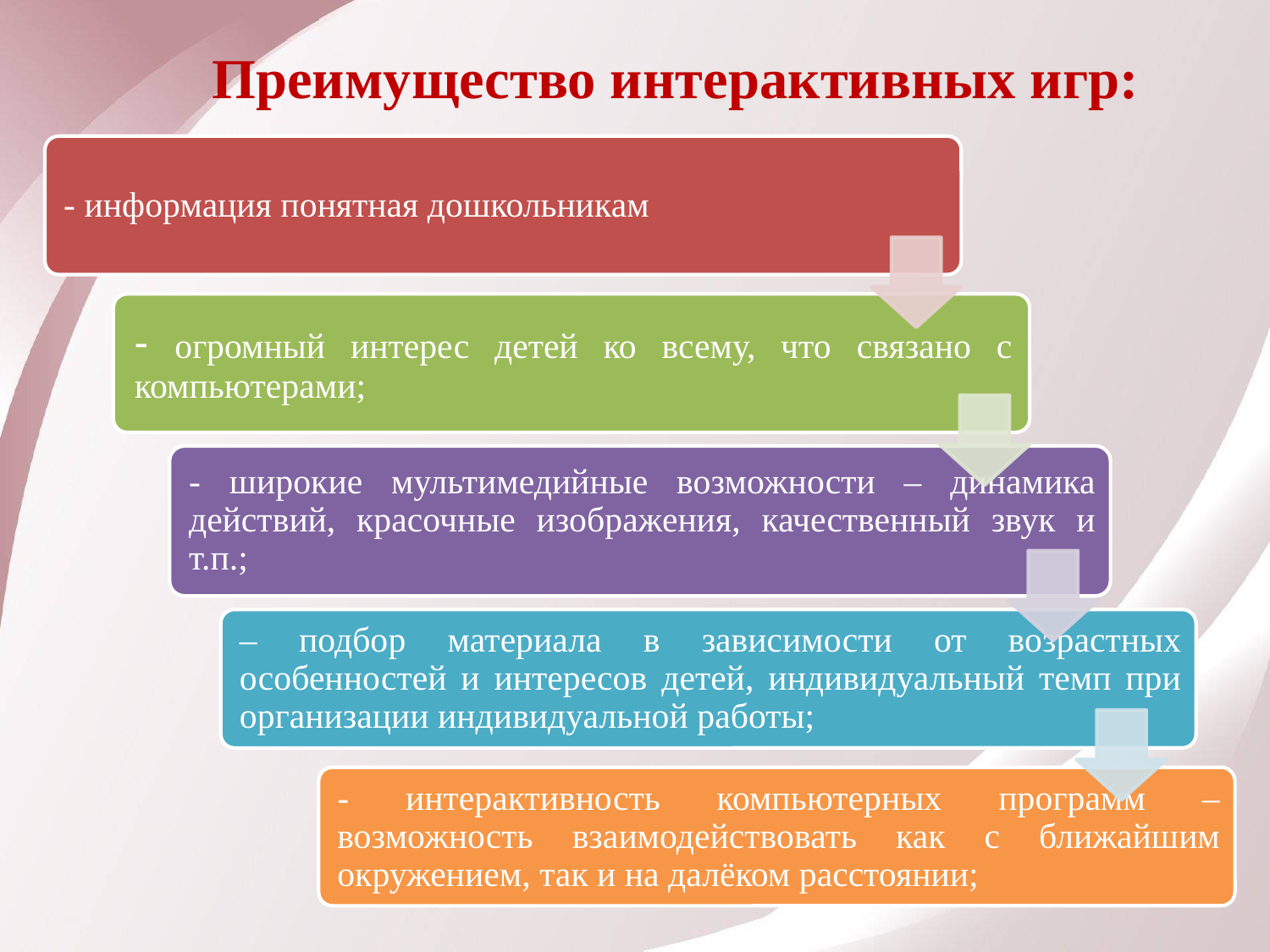

Преимущество интерактивных игр:
- информация понятная дошкольникам
- огромный интерес детей ко всему, что связано с компьютерами;
- широкие мультимедийные возможности – динамика действий, красочные изображения, качественный звук и т.п.;
– подбор материала в зависимости от возрастных особенностей и интересов детей, индивидуальный темп при организации индивидуальной работы;
- интерактивность компьютерных программ – возможность взаимодействовать как с ближайшим окружением, так и на далёком расстоянии;